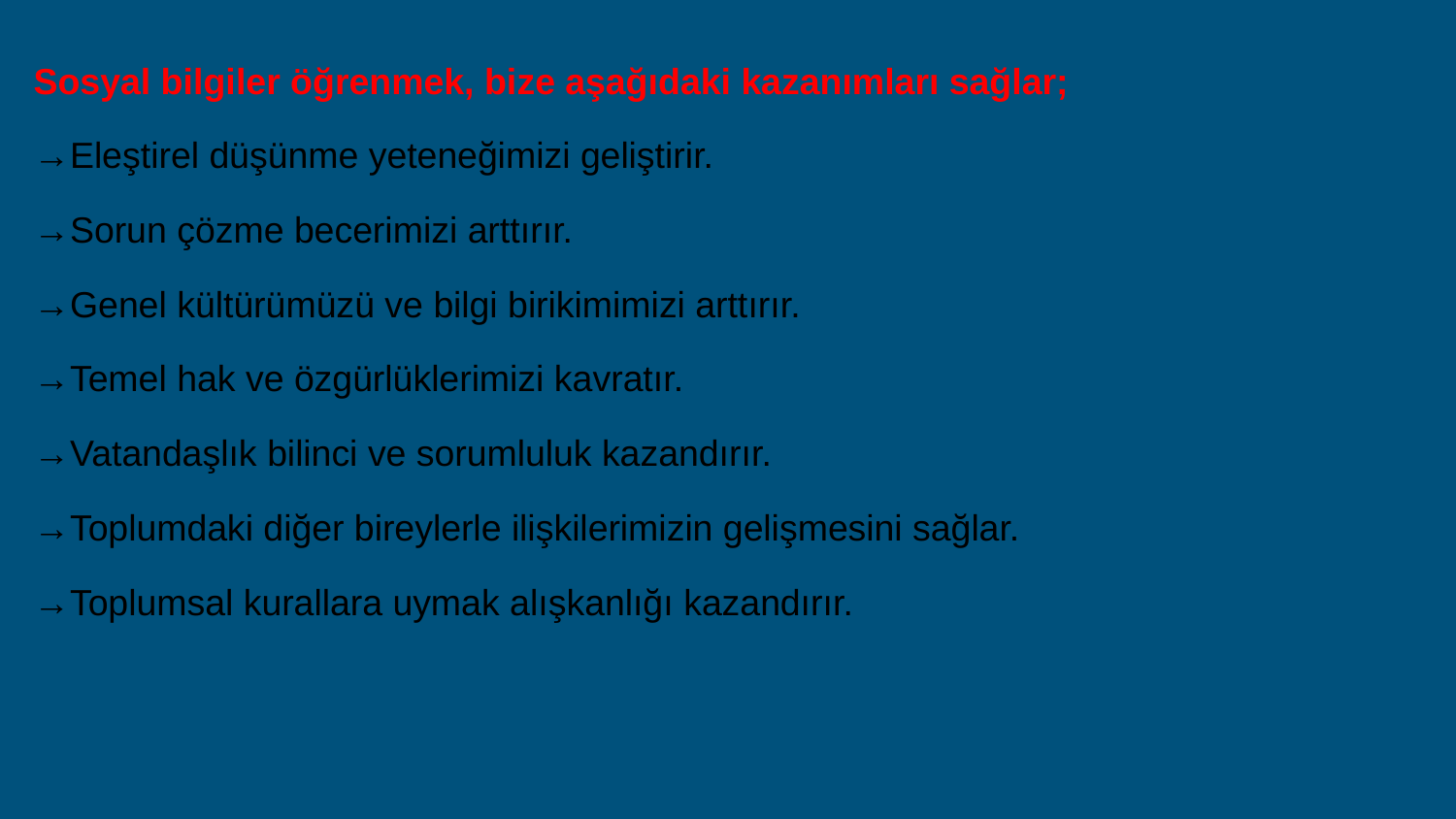

# Sosyal bilgiler öğrenmek, bize aşağıdaki kazanımları sağlar;
→Eleştirel düşünme yeteneğimizi geliştirir.
→Sorun çözme becerimizi arttırır.
→Genel kültürümüzü ve bilgi birikimimizi arttırır.
→Temel hak ve özgürlüklerimizi kavratır.
→Vatandaşlık bilinci ve sorumluluk kazandırır.
→Toplumdaki diğer bireylerle ilişkilerimizin gelişmesini sağlar.
→Toplumsal kurallara uymak alışkanlığı kazandırır.